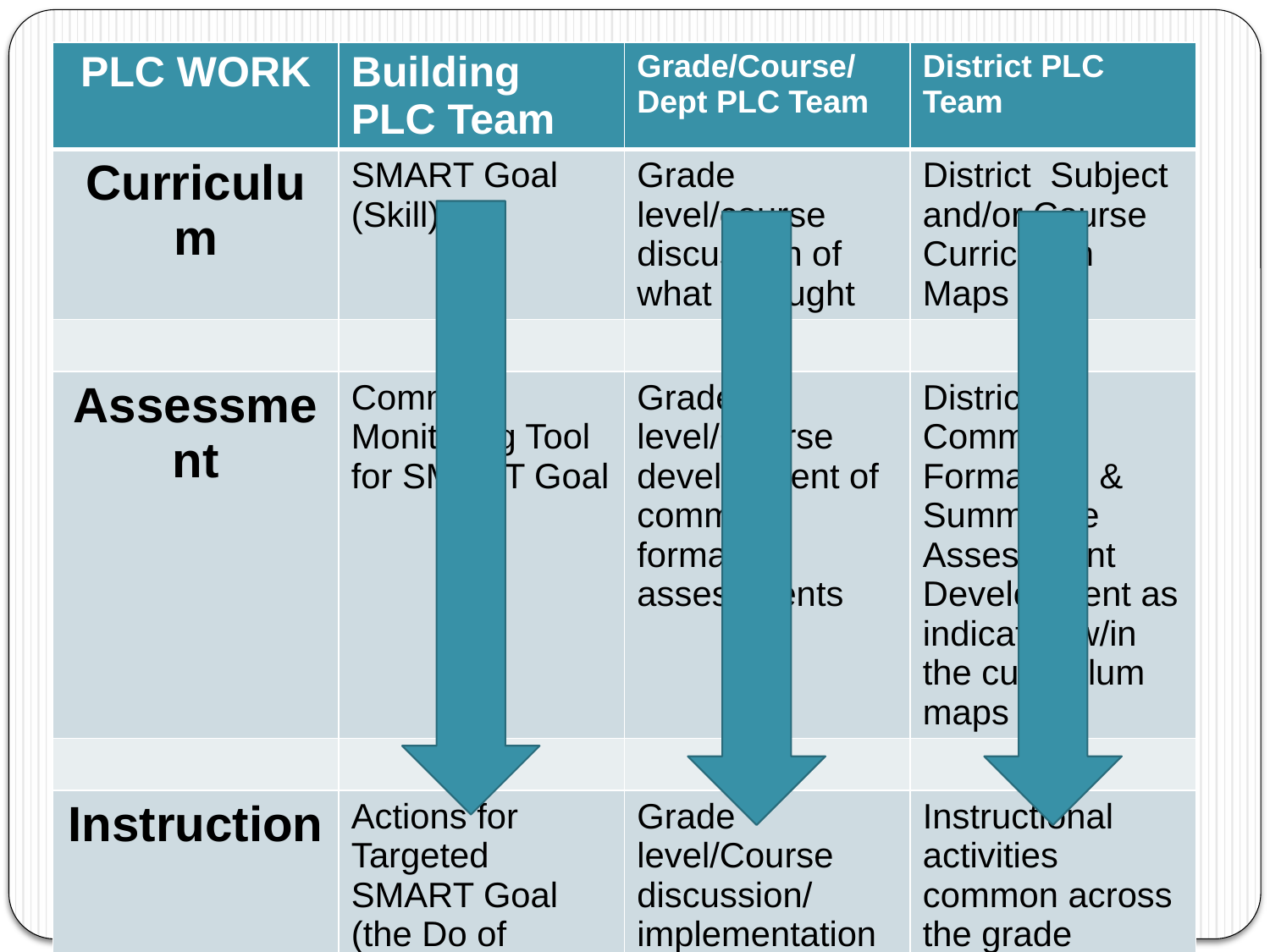

| PLC WORK | Building PLC Team | Grade/Course/ Dept PLC Team | District PLC Team |
| --- | --- | --- | --- |
| Curriculum | SMART Goal (Skill) | Grade level/course discussion of what is taught | District Subject and/or Course Curriculum Maps |
|  |  |  |  |
| Assessment | Common Monitoring Tool for SMART Goal | Grade level/Course development of common formative assessments | District Common Formative & Summative Assessment Development as indicated w/in the curriculum maps |
|  |  |  |  |
| Instruction | Actions for Targeted SMART Goal (the Do of PDSA) | Grade level/Course discussion/ implementation of instructional strategies | Instructional activities common across the grade level/course as |